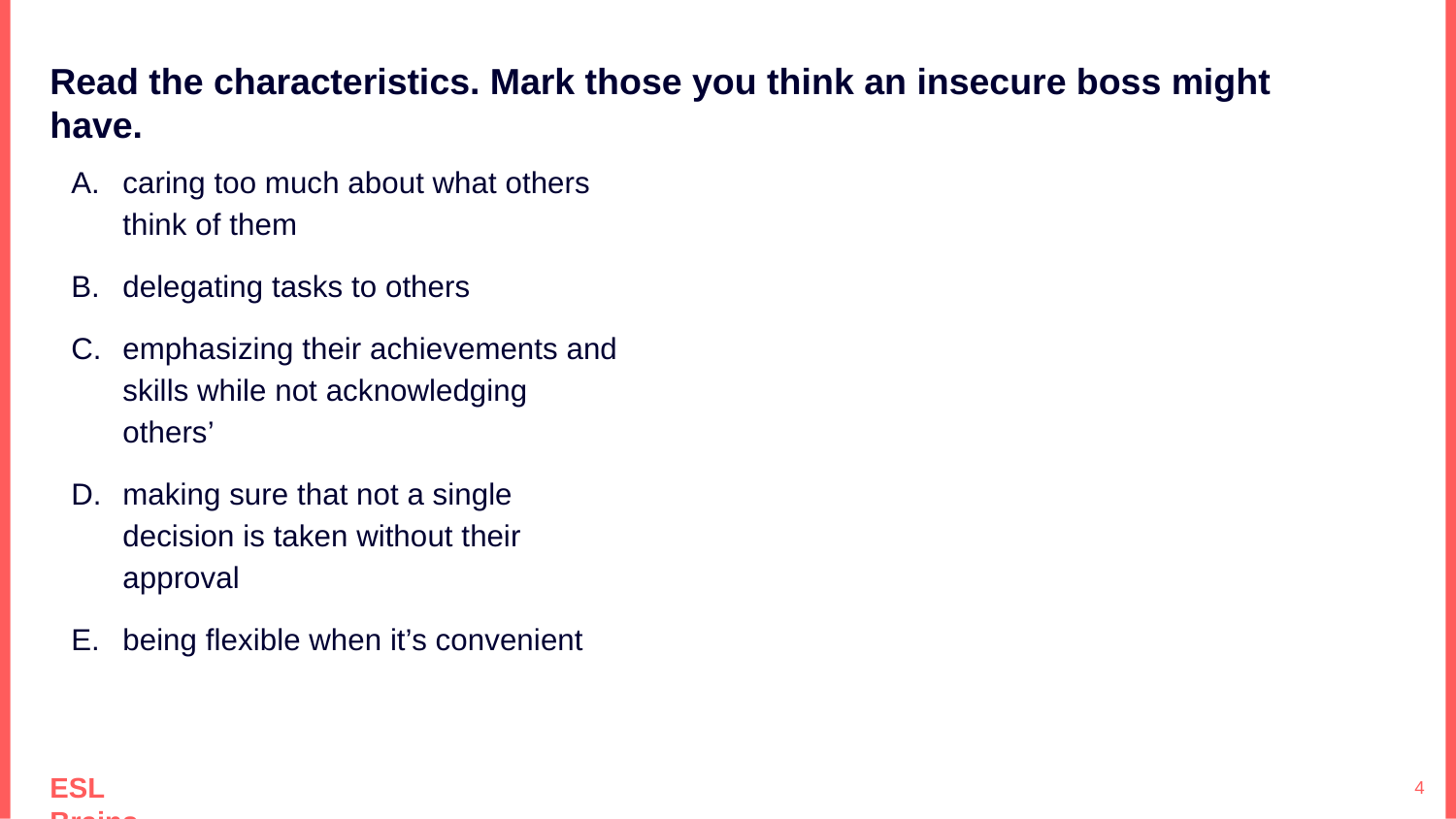

Read the characteristics. Mark those you think an insecure boss might have.
caring too much about what others think of them
delegating tasks to others
emphasizing their achievements and skills while not acknowledging others’
making sure that not a single decision is taken without their approval
being flexible when it’s convenient
4